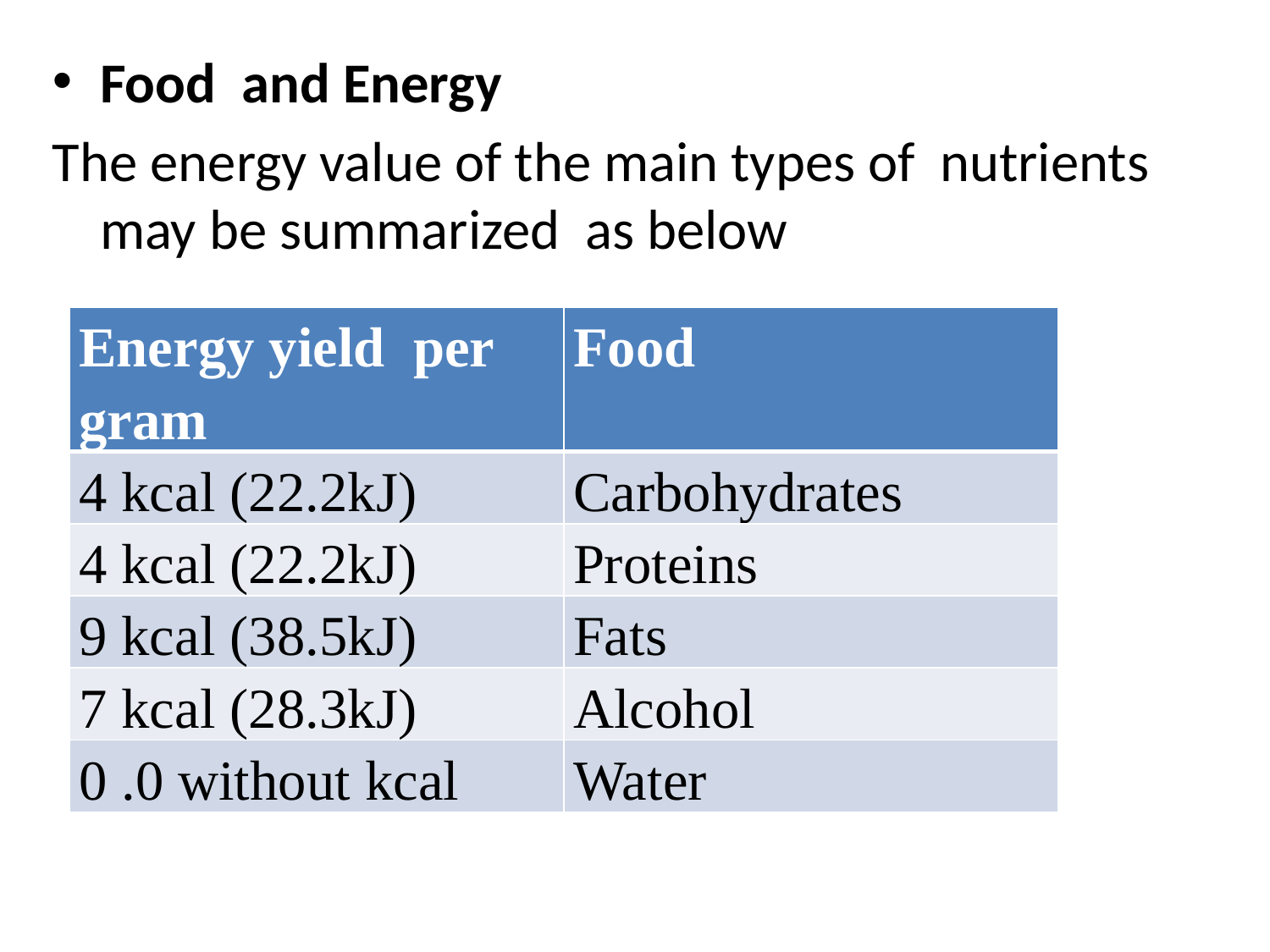

#
Food  and Energy
The energy value of the main types of  nutrients may be summarized  as below
| Energy yield per gram | Food |
| --- | --- |
| 4 kcal (22.2kJ) | Carbohydrates |
| 4 kcal (22.2kJ) | Proteins |
| 9 kcal (38.5kJ) | Fats |
| 7 kcal (28.3kJ) | Alcohol |
| 0 .0 without kcal | Water |